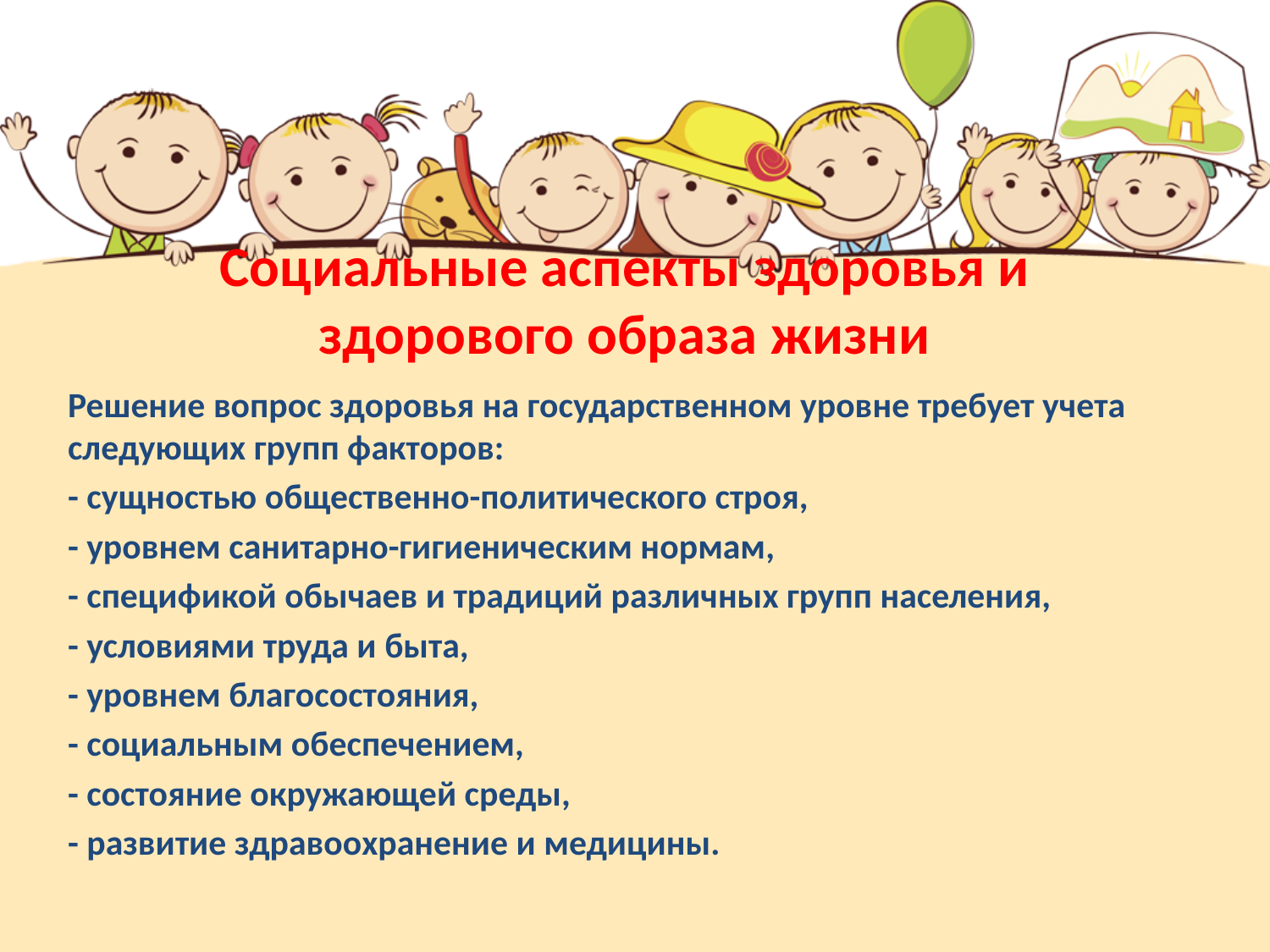

# Социальные аспекты здоровья и здорового образа жизни
Решение вопрос здоровья на государственном уровне требует учета следующих групп факторов:
- сущностью общественно-политического строя,
- уровнем санитарно-гигиеническим нормам,
- спецификой обычаев и традиций различных групп населения,
- условиями труда и быта,
- уровнем благосостояния,
- социальным обеспечением,
- состояние окружающей среды,
- развитие здравоохранение и медицины.